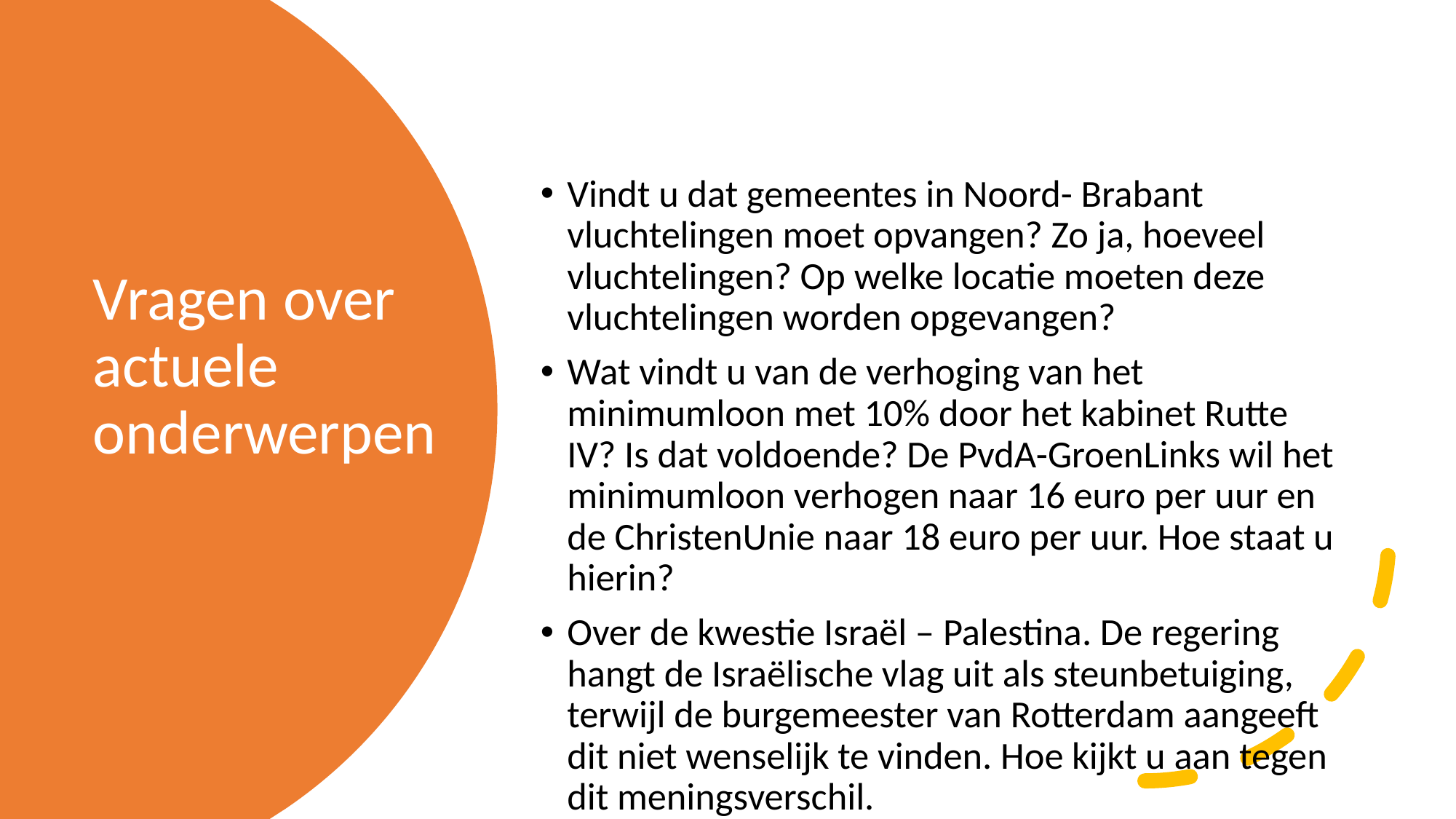

# Vragen over actuele onderwerpen
Vindt u dat gemeentes in Noord- Brabant vluchtelingen moet opvangen? Zo ja, hoeveel vluchtelingen? Op welke locatie moeten deze vluchtelingen worden opgevangen?
Wat vindt u van de verhoging van het minimumloon met 10% door het kabinet Rutte IV? Is dat voldoende? De PvdA-GroenLinks wil het minimumloon verhogen naar 16 euro per uur en de ChristenUnie naar 18 euro per uur. Hoe staat u hierin?
Over de kwestie Israël – Palestina. De regering hangt de Israëlische vlag uit als steunbetuiging, terwijl de burgemeester van Rotterdam aangeeft dit niet wenselijk te vinden. Hoe kijkt u aan tegen dit meningsverschil.